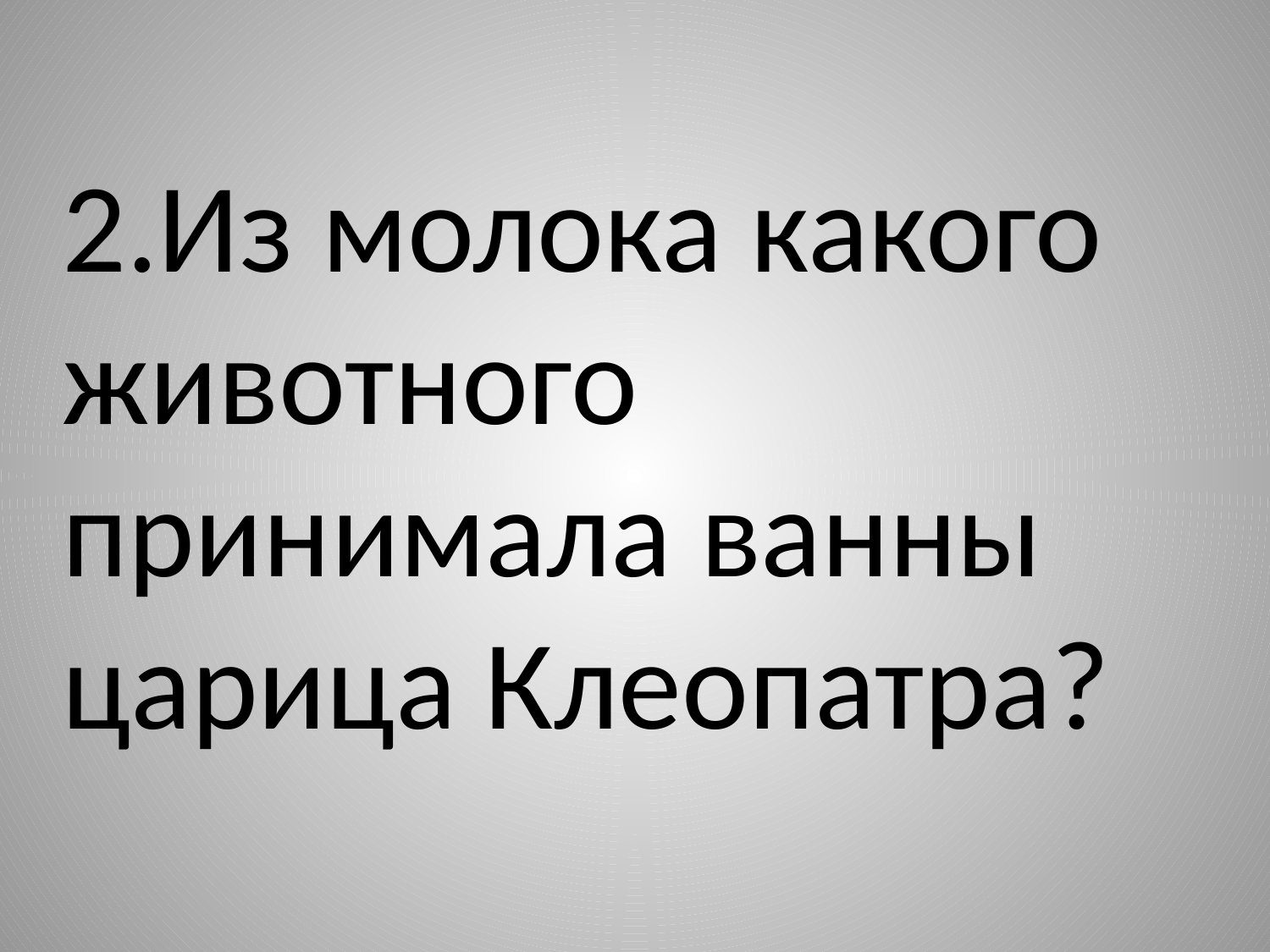

2.Из молока какого животного принимала ванны царица Клеопатра?